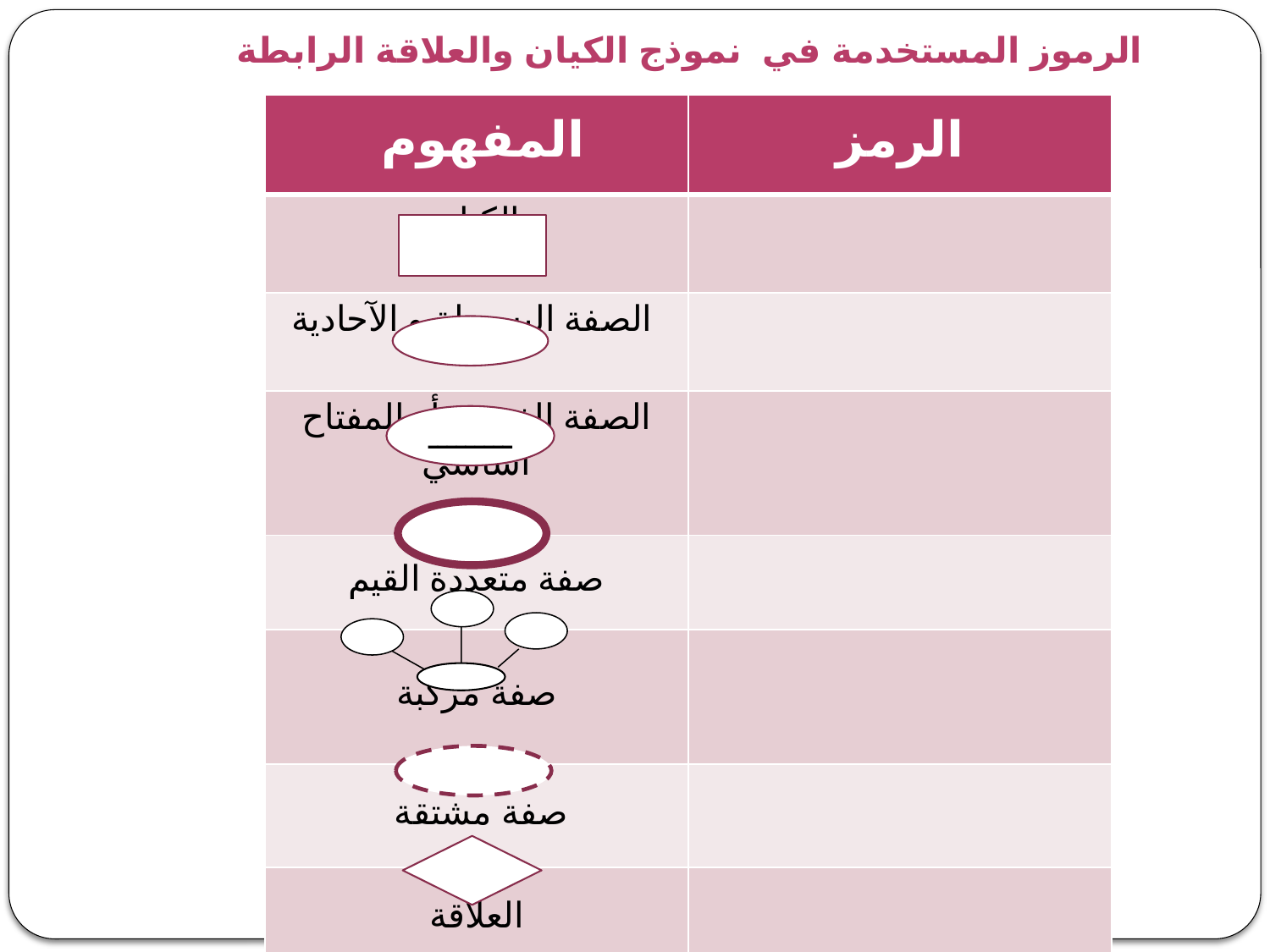

الرموز المستخدمة في  نموذج الكيان والعلاقة الرابطة
| المفهوم | الرمز |
| --- | --- |
| الكيان |  |
| الصفة البسيطة و الآحادية |  |
| الصفة الفريدة أو المفتاح أساسي |  |
| صفة متعددة القيم |  |
| صفة مركبة |  |
| صفة مشتقة |  |
| العلاقة |  |

ـــــــــ